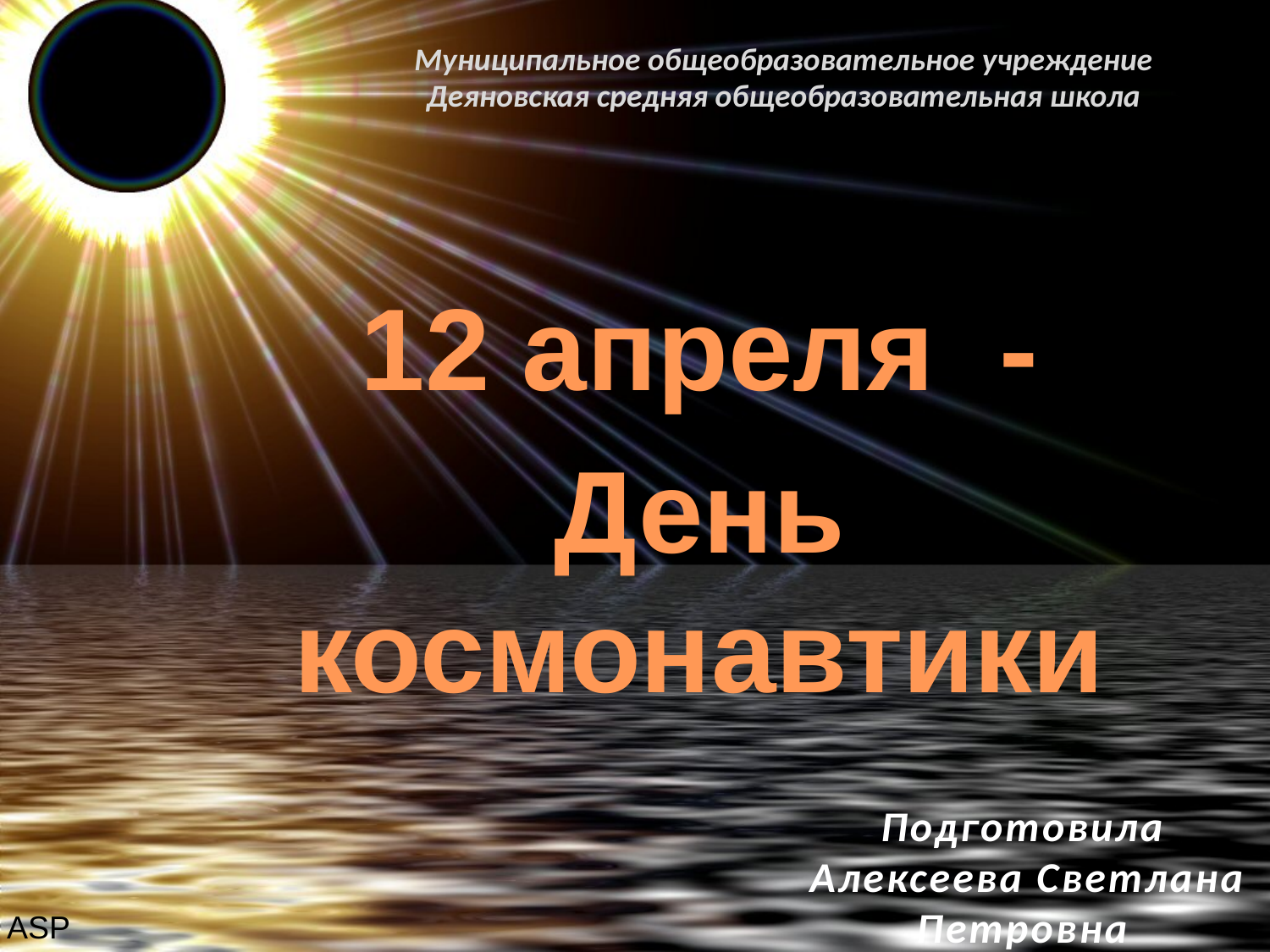

Муниципальное общеобразовательное учреждение
Деяновская средняя общеобразовательная школа
12 апреля  -
День космонавтики
Подготовила
 Алексеева Светлана Петровна
ASP